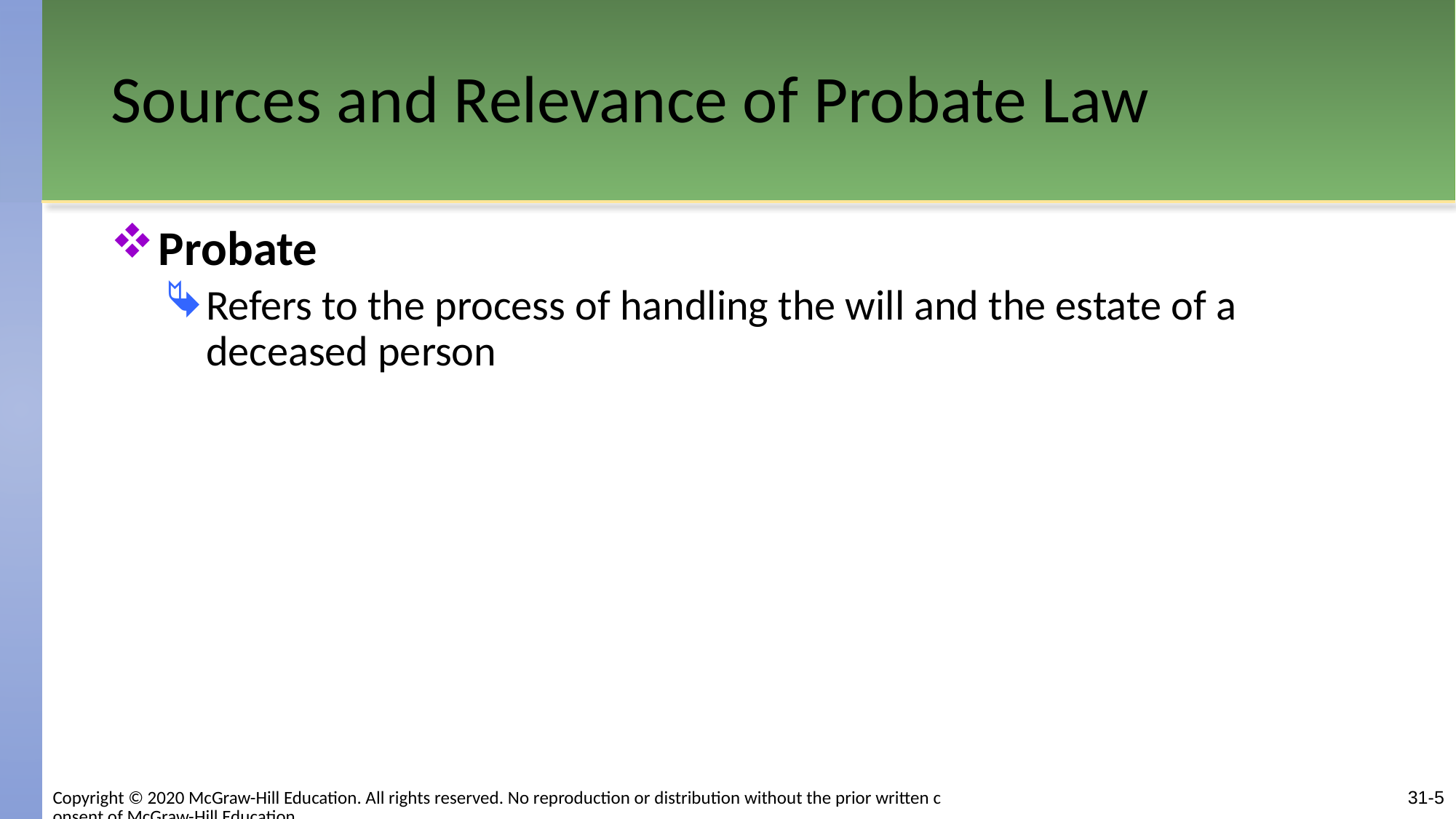

# Sources and Relevance of Probate Law
Probate
Refers to the process of handling the will and the estate of a deceased person

Copyright © 2020 McGraw-Hill Education. All rights reserved. No reproduction or distribution without the prior written consent of McGraw-Hill Education.
31-5